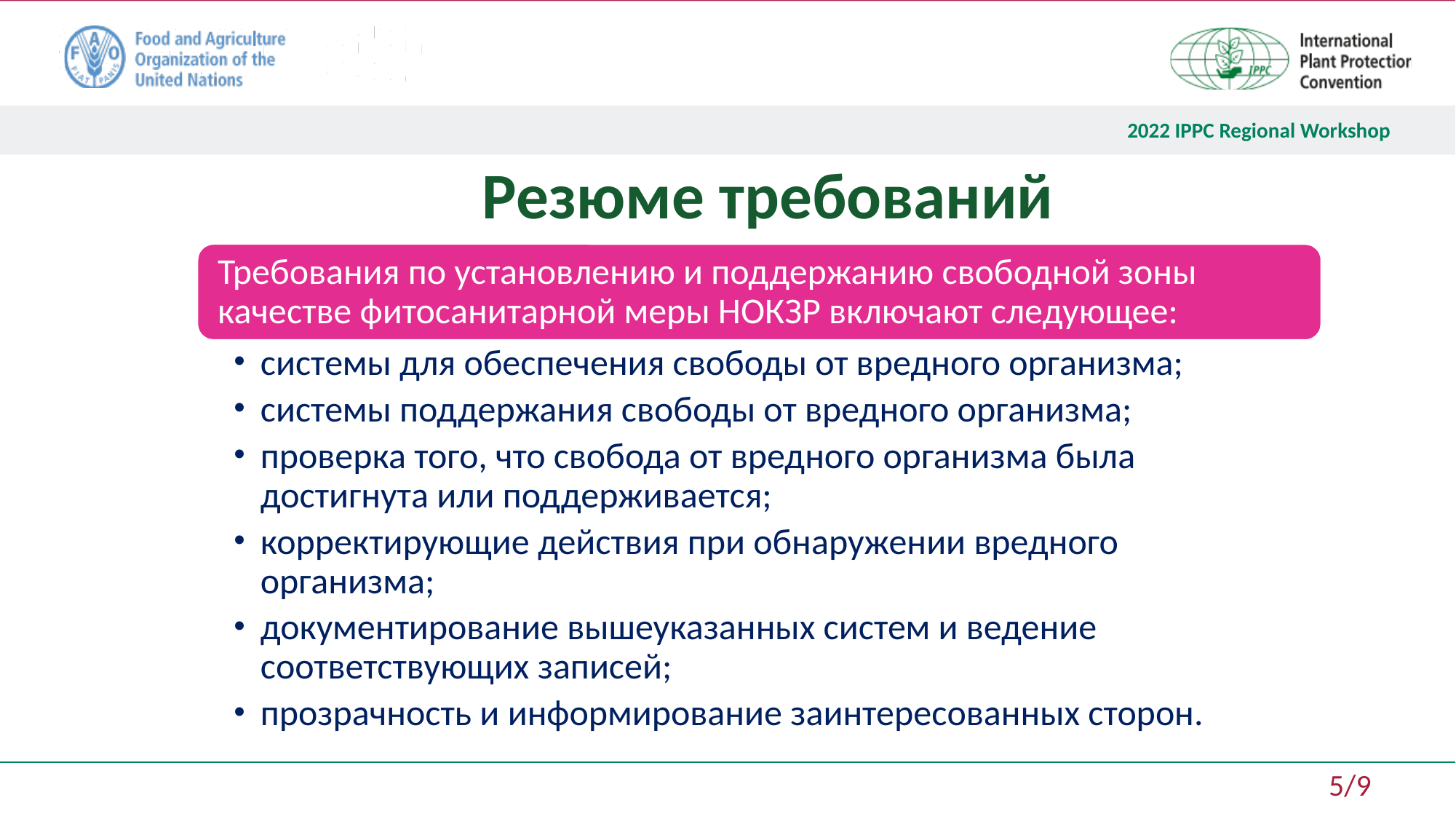

Резюме требований
Требования по установлению и поддержанию свободной зоны качестве фитосанитарной меры НОКЗР включают следующее:
системы для обеспечения свободы от вредного организма;
системы поддержания свободы от вредного организма;
проверка того, что свобода от вредного организма была достигнута или поддерживается;
корректирующие действия при обнаружении вредного организма;
документирование вышеуказанных систем и ведение соответствующих записей;
прозрачность и информирование заинтересованных сторон.